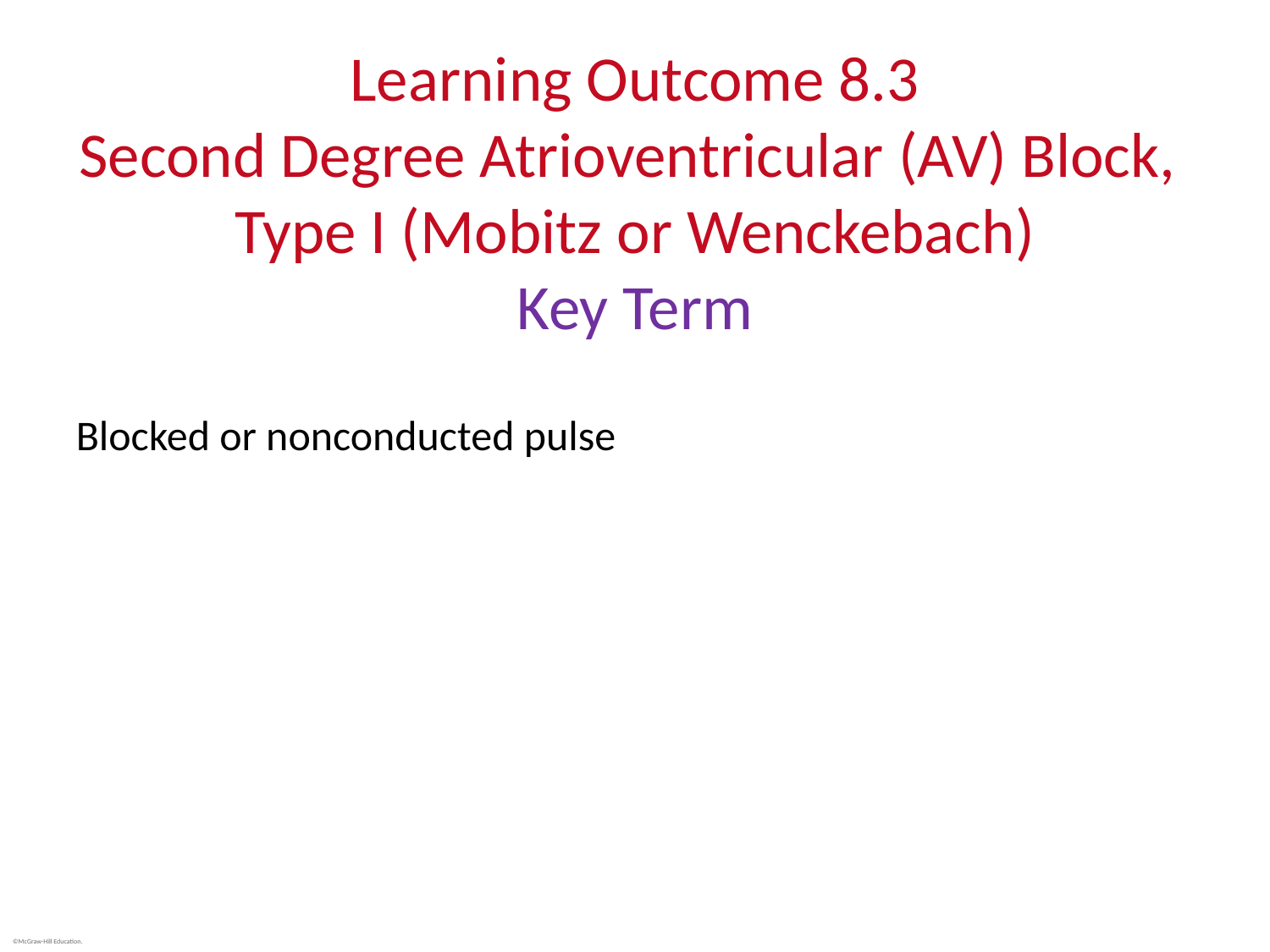

# Learning Outcome 8.3 Second Degree Atrioventricular (AV) Block, Type I (Mobitz or Wenckebach) Key Term
Blocked or nonconducted pulse